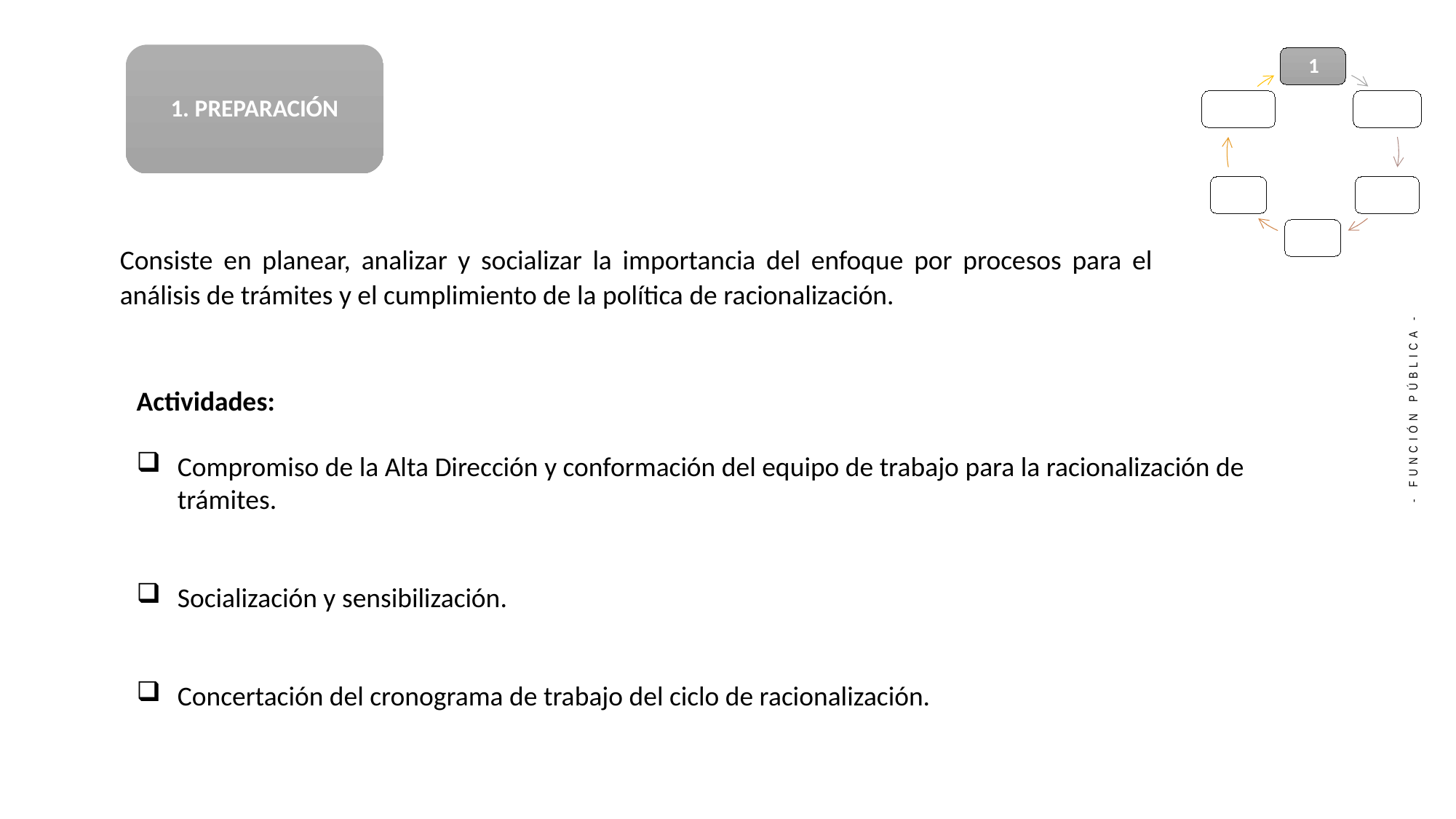

1. PREPARACIÓN
1

Consiste en planear, analizar y socializar la importancia del enfoque por procesos para el análisis de trámites y el cumplimiento de la política de racionalización.
Actividades:

Compromiso de la Alta Dirección y conformación del equipo de trabajo para la racionalización de trámites.

Socialización y sensibilización.

Concertación del cronograma de trabajo del ciclo de racionalización.